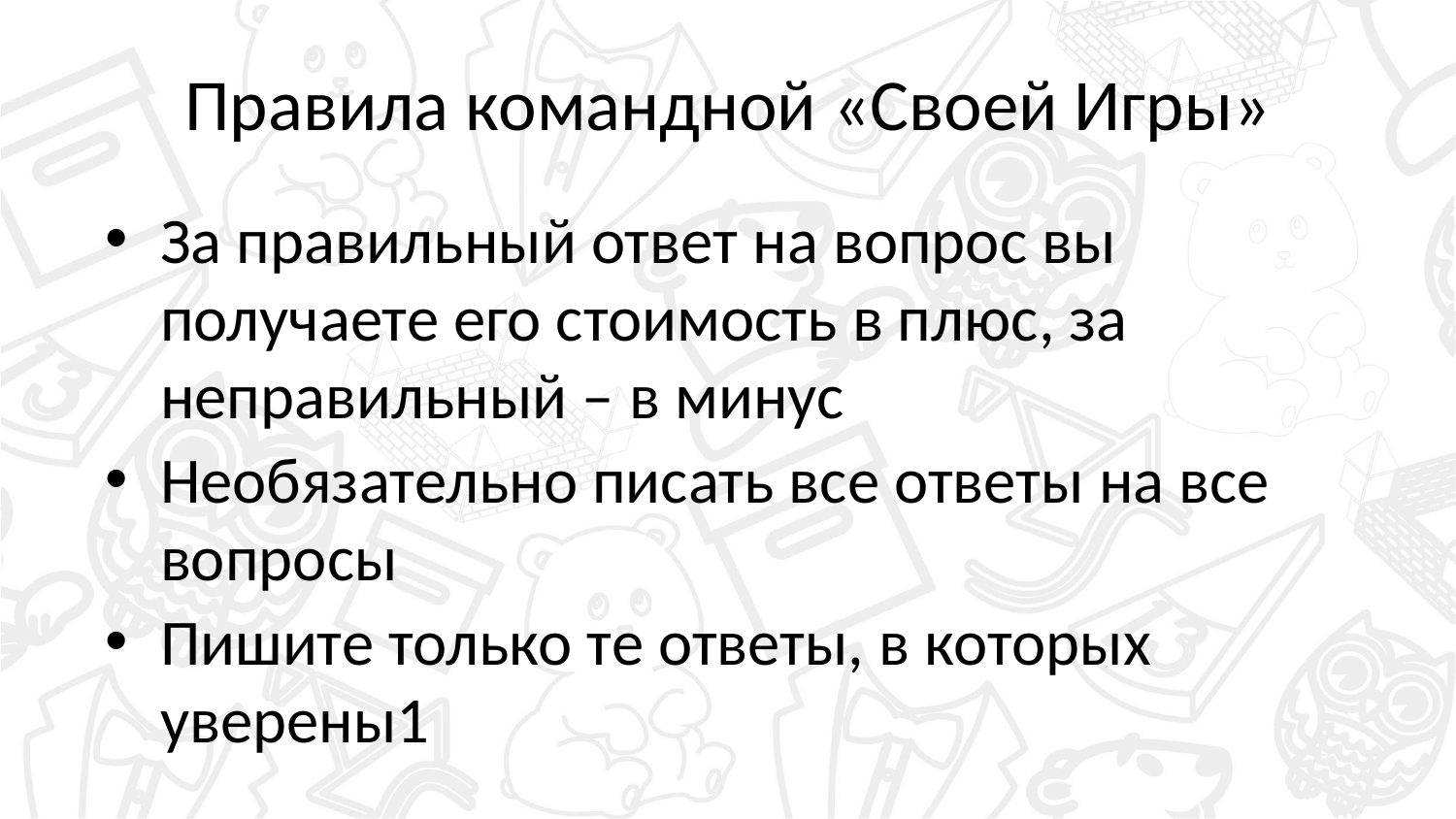

# Правила командной «Своей Игры»
За правильный ответ на вопрос вы получаете его стоимость в плюс, за неправильный – в минус
Необязательно писать все ответы на все вопросы
Пишите только те ответы, в которых уверены1